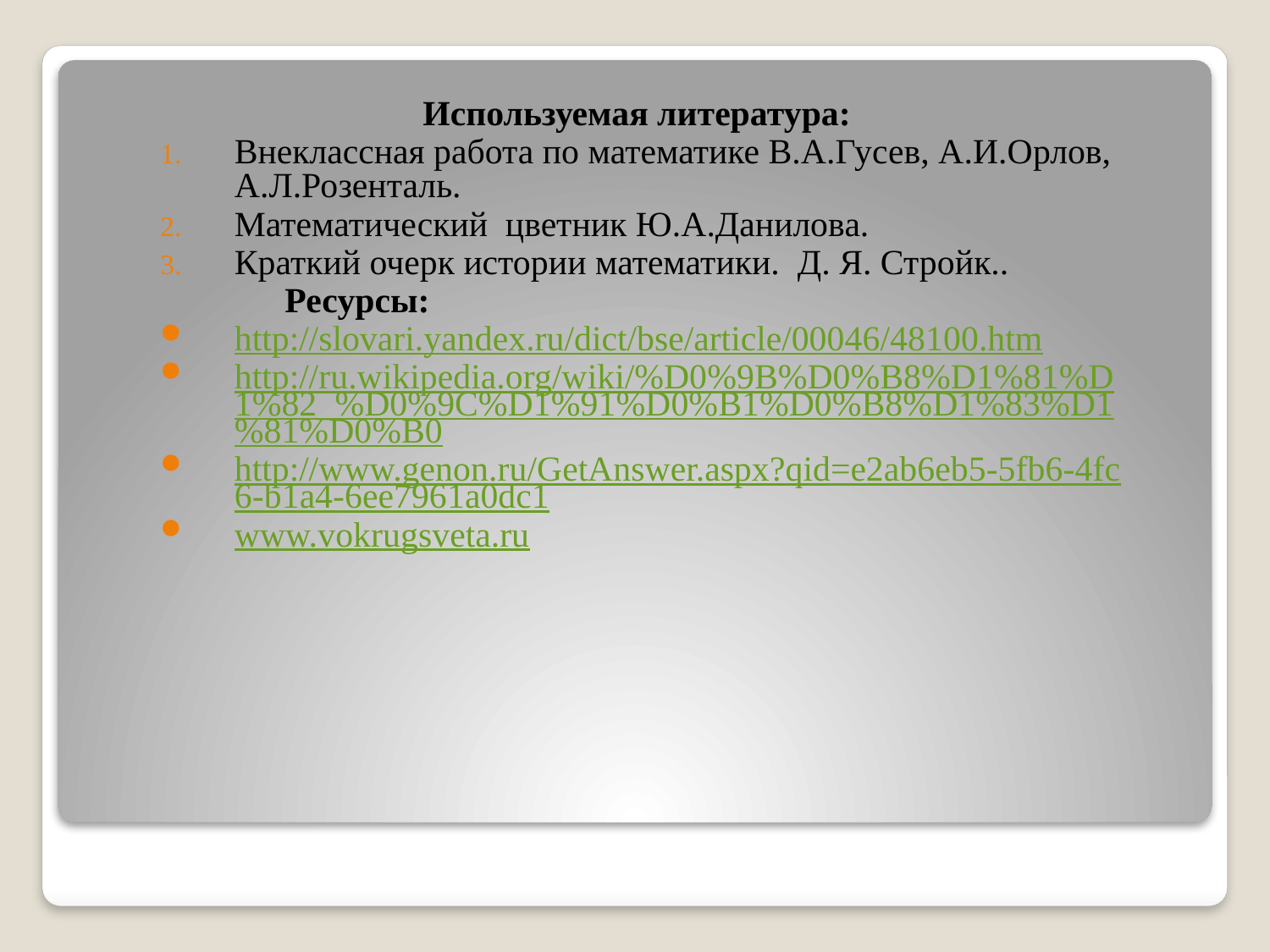

Используемая литература:
Внеклассная работа по математике В.А.Гусев, А.И.Орлов, А.Л.Розенталь.
Математический  цветник Ю.А.Данилова.
Краткий очерк истории математики.  Д. Я. Стройк..
              Ресурсы:
http://slovari.yandex.ru/dict/bse/article/00046/48100.htm
http://ru.wikipedia.org/wiki/%D0%9B%D0%B8%D1%81%D1%82_%D0%9C%D1%91%D0%B1%D0%B8%D1%83%D1%81%D0%B0
http://www.genon.ru/GetAnswer.aspx?qid=e2ab6eb5-5fb6-4fc6-b1a4-6ee7961a0dc1
www.vokrugsveta.ru